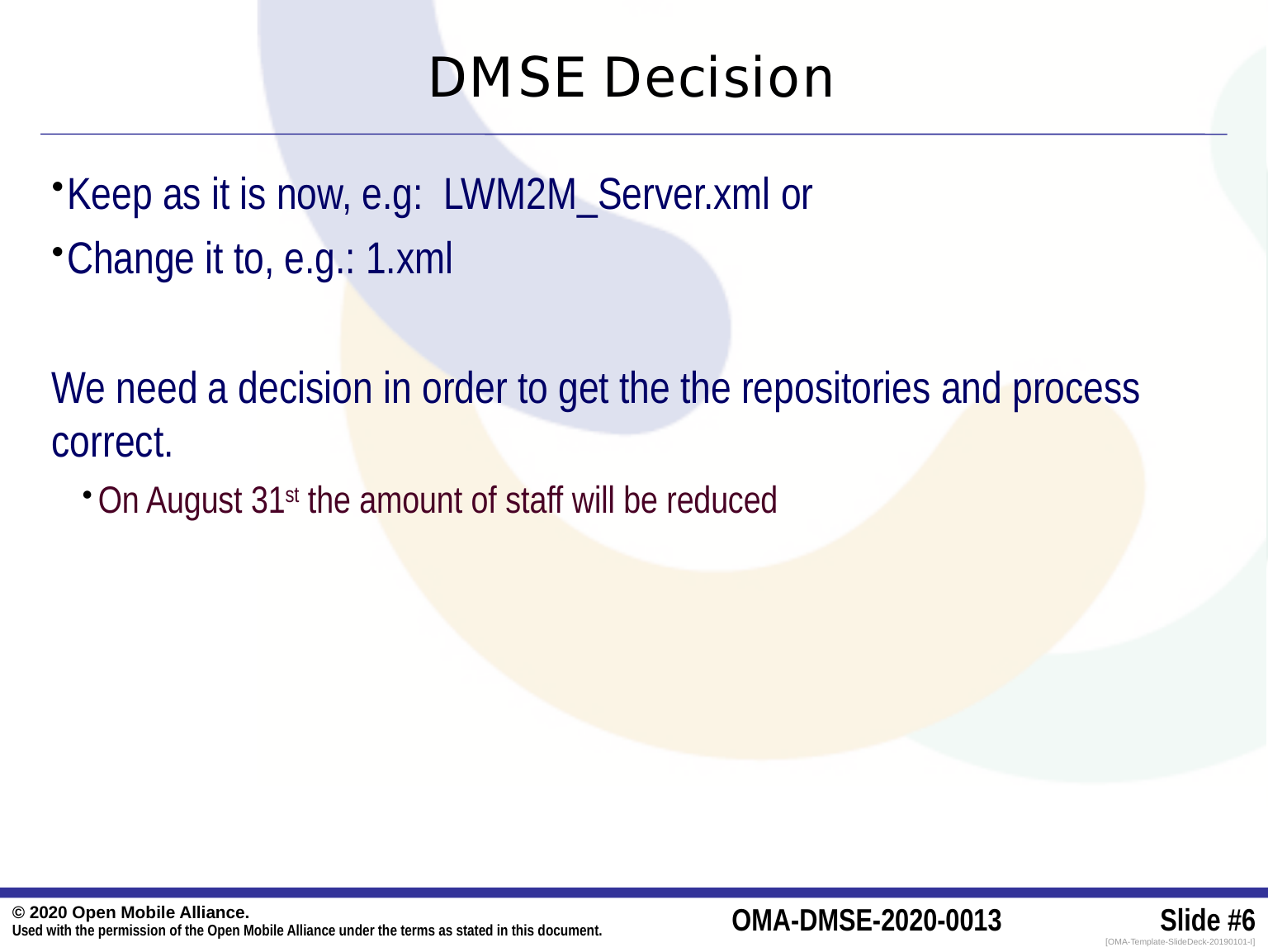

# DMSE Decision
Keep as it is now, e.g:  LWM2M_Server.xml or
Change it to, e.g.: 1.xml

We need a decision in order to get the the repositories and process correct.
On August 31st the amount of staff will be reduced